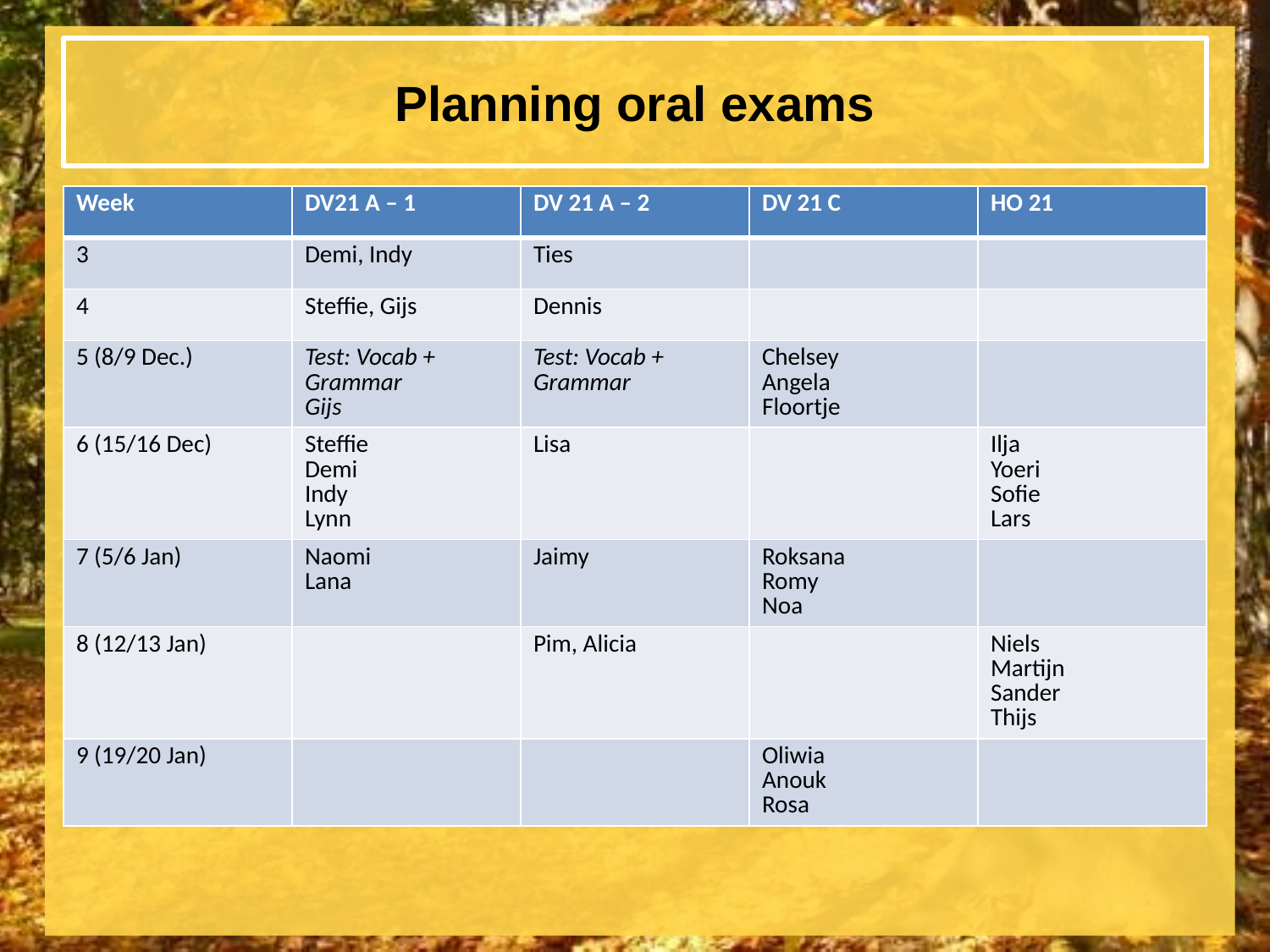

# Planning oral exams
| Week | DV21 A – 1 | DV 21 A – 2 | DV 21 C | HO 21 |
| --- | --- | --- | --- | --- |
| 3 | Demi, Indy | Ties |  |  |
| 4 | Steffie, Gijs | Dennis |  |  |
| 5 (8/9 Dec.) | Test: Vocab + Grammar Gijs | Test: Vocab + Grammar | Chelsey Angela Floortje |  |
| 6 (15/16 Dec) | Steffie Demi Indy Lynn | Lisa |  | Ilja Yoeri Sofie Lars |
| 7 (5/6 Jan) | Naomi Lana | Jaimy | Roksana Romy Noa |  |
| 8 (12/13 Jan) |  | Pim, Alicia |  | Niels Martijn Sander Thijs |
| 9 (19/20 Jan) |  |  | Oliwia Anouk Rosa |  |